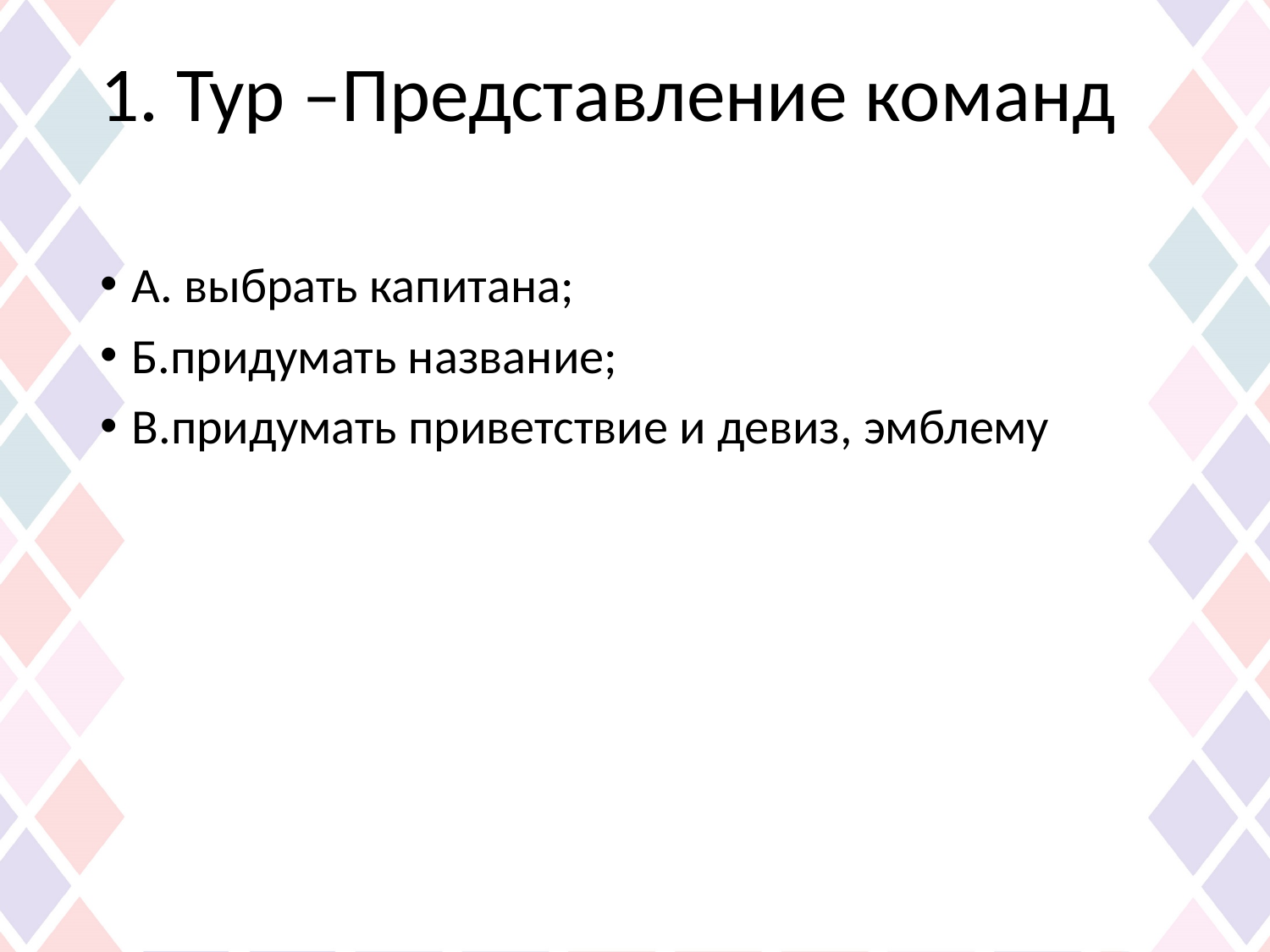

# 1. Тур –Представление команд
А. выбрать капитана;
Б.придумать название;
В.придумать приветствие и девиз, эмблему